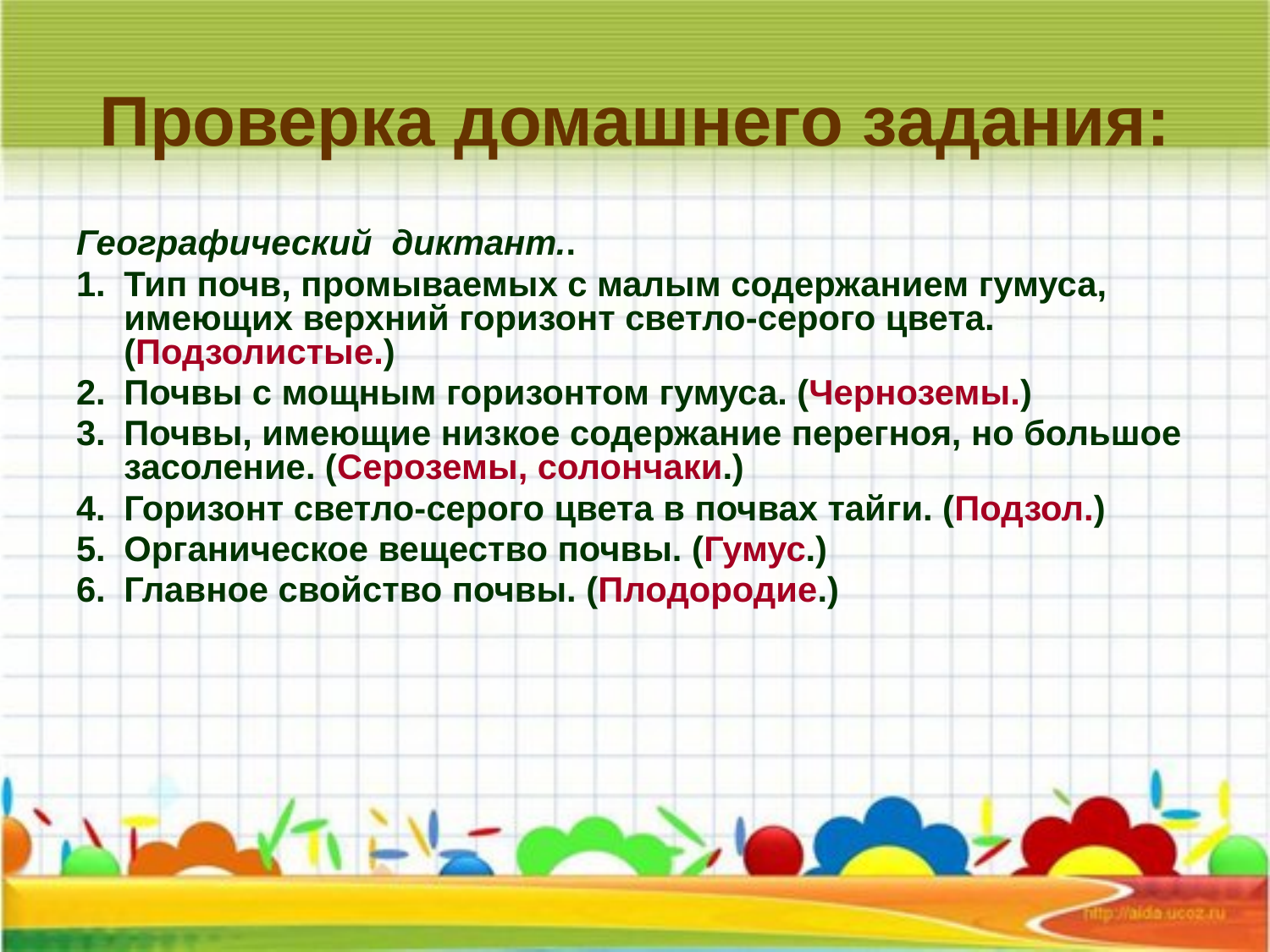

# Проверка домашнего задания:
Географический  диктант..
Тип почв, промываемых с малым содержанием гумуса, имеющих верхний горизонт светло-серого цвета. (Подзолистые.)
Почвы с мощным горизонтом гумуса. (Черноземы.)
Почвы, имеющие низкое содержание перегноя, но большое засоление. (Сероземы, солончаки.)
Горизонт светло-серого цвета в почвах тайги. (Подзол.)
Органическое вещество почвы. (Гумус.)
Главное свойство почвы. (Плодородие.)